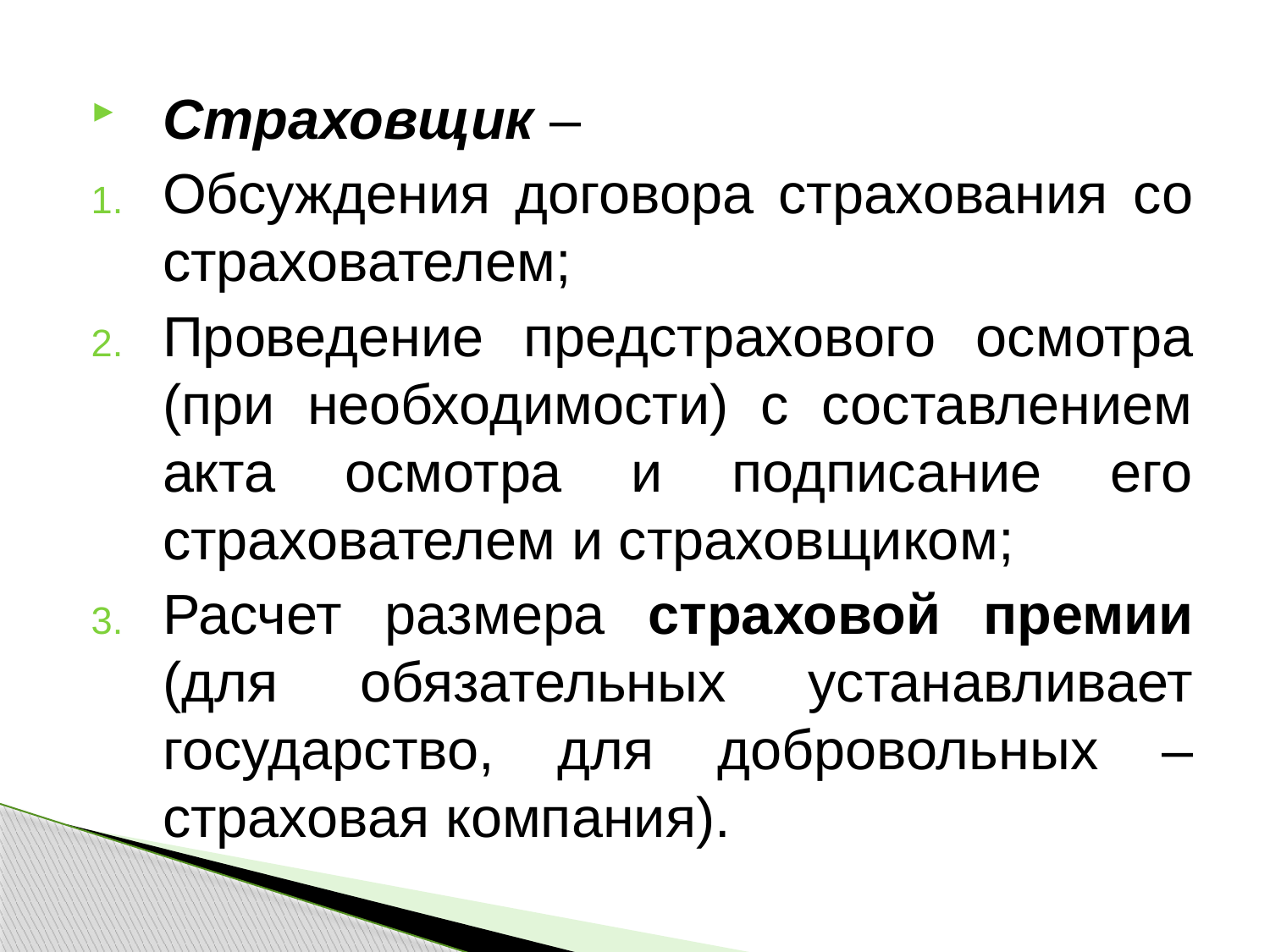

Страховщик –
Обсуждения договора страхования со страхователем;
Проведение предстрахового осмотра (при необходимости) с составлением акта осмотра и подписание его страхователем и страховщиком;
Расчет размера страховой премии (для обязательных устанавливает государство, для добровольных – страховая компания).